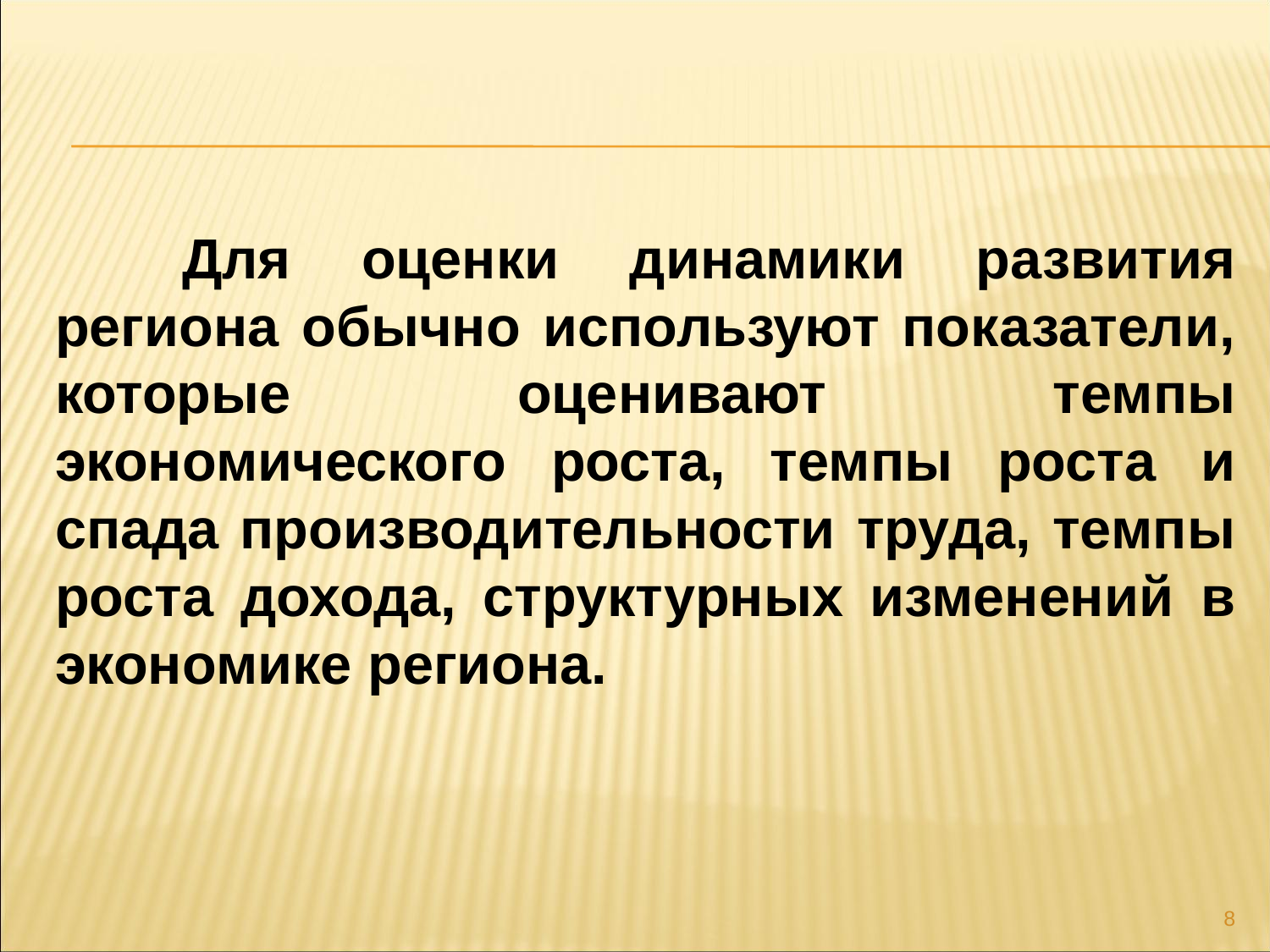

Для оценки динамики развития региона обычно используют показатели, которые оценивают темпы экономического роста, темпы роста и спада производительности труда, темпы роста дохода, структурных изменений в экономике региона.
8